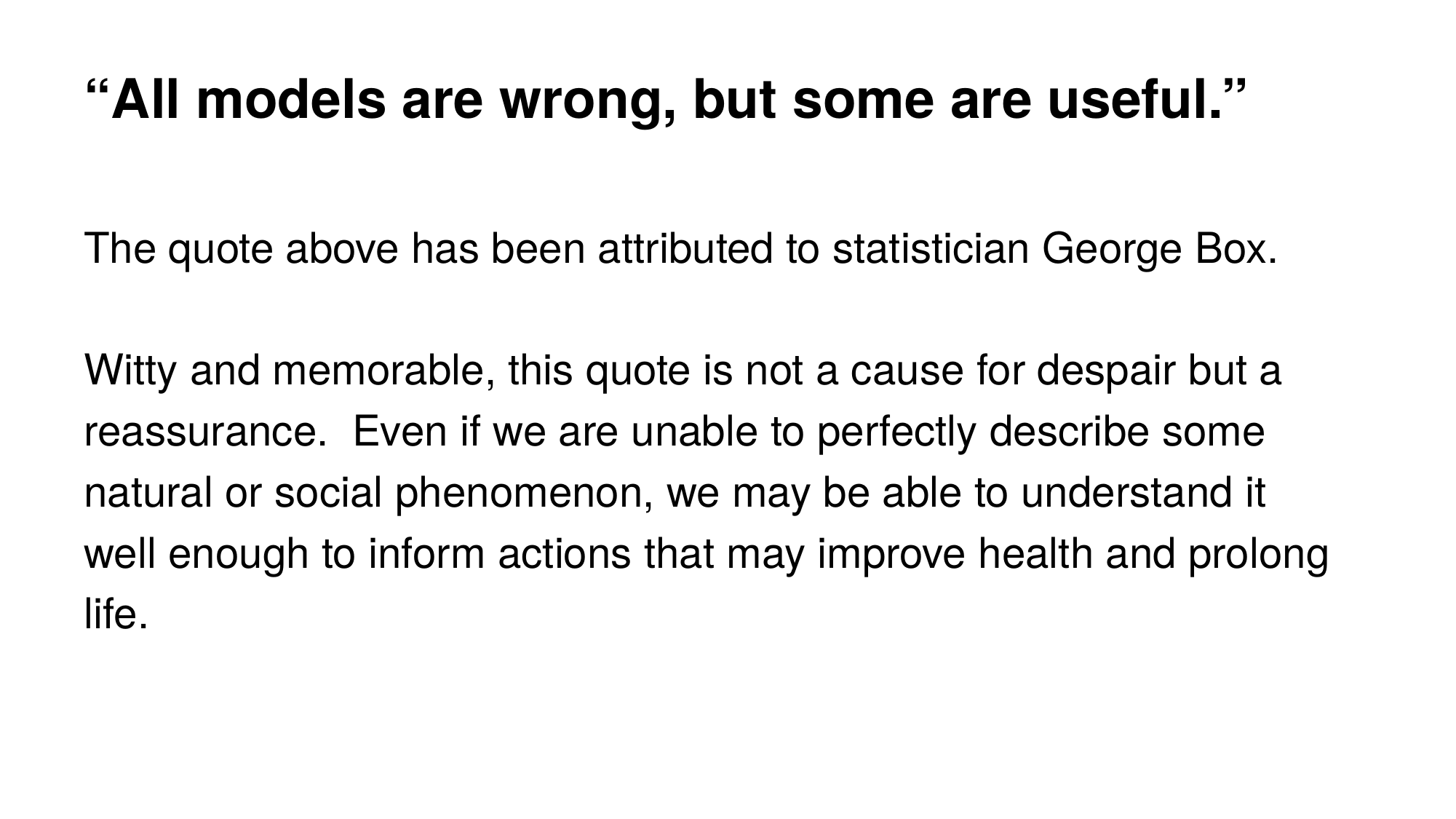

# “All models are wrong, but some are useful.”
The quote above has been attributed to statistician George Box.

Witty and memorable, this quote is not a cause for despair but a reassurance.  Even if we are unable to perfectly describe some natural or social phenomenon, we may be able to understand it well enough to inform actions that may improve health and prolong life.